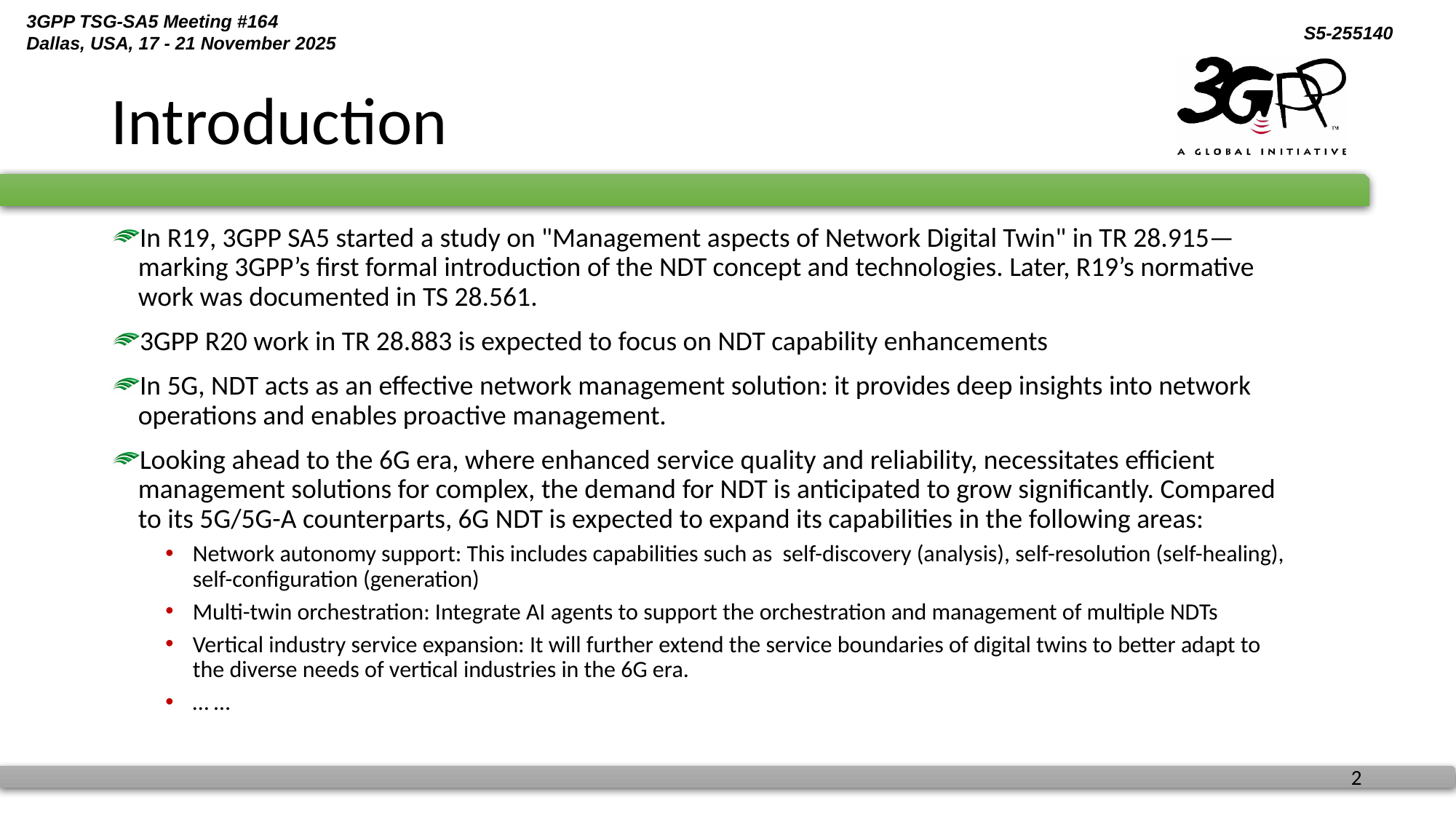

# Introduction
In R19, 3GPP SA5 started a study on "Management aspects of Network Digital Twin" in TR 28.915—marking 3GPP’s first formal introduction of the NDT concept and technologies. Later, R19’s normative work was documented in TS 28.561.​
3GPP R20 work in TR 28.883 is expected to focus on NDT capability enhancements
In 5G, NDT acts as an effective network management solution: it provides deep insights into network operations and enables proactive management.
Looking ahead to the 6G era, where enhanced service quality and reliability, necessitates efficient management solutions for complex, the demand for NDT is anticipated to grow significantly. Compared to its 5G/5G-A counterparts, 6G NDT is expected to expand its capabilities in the following areas:​
Network autonomy support: This includes capabilities such as  self-discovery (analysis), self-resolution (self-healing), self-configuration (generation)
Multi-twin orchestration: Integrate AI agents to support the orchestration and management of multiple NDTs
Vertical industry service expansion: It will further extend the service boundaries of digital twins to better adapt to the diverse needs of vertical industries in the 6G era.
… …